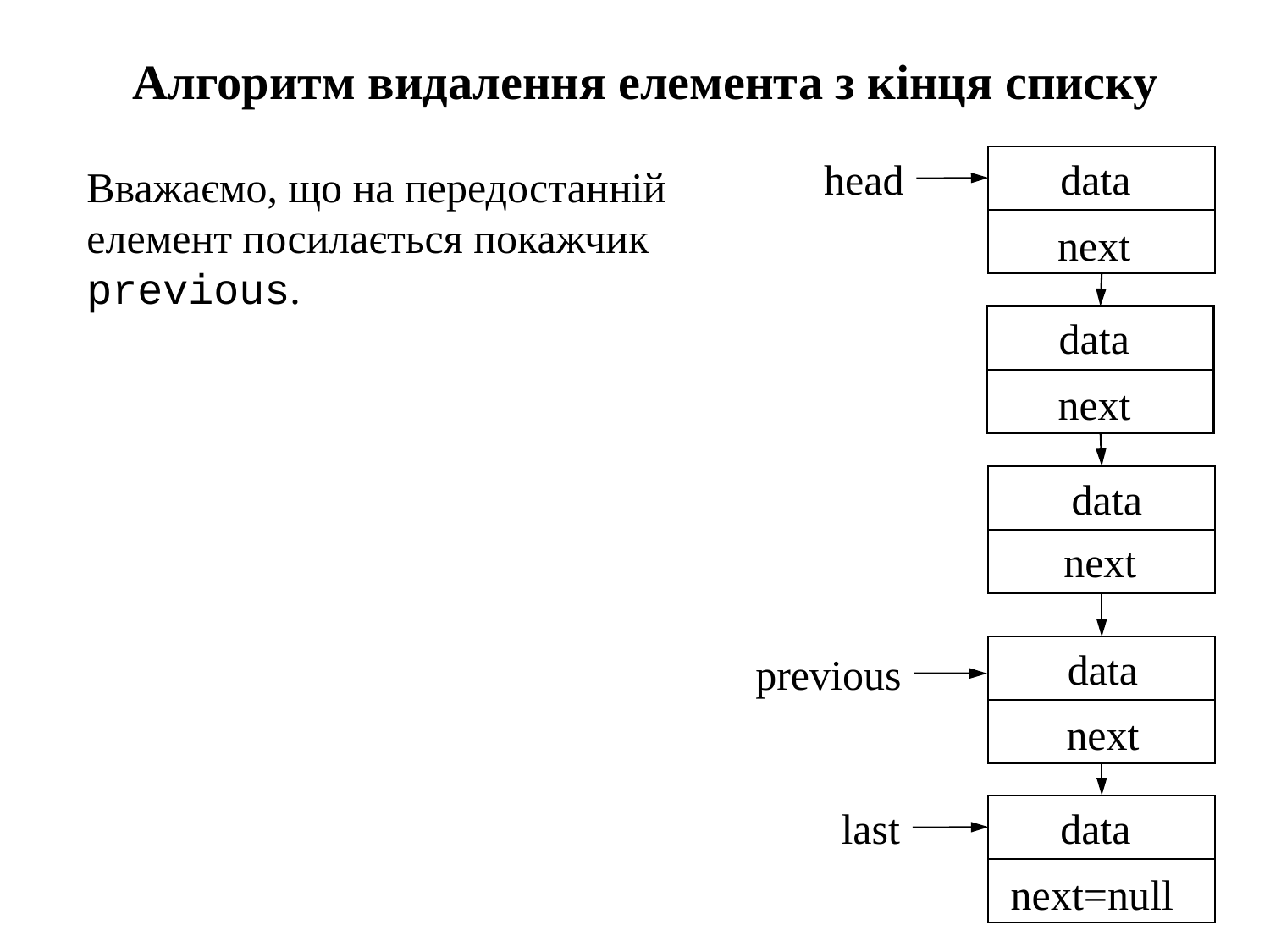

Алгоритм видалення елемента з кінця списку

data

next
head
Вважаємо, що на передостанній елемент посилається покажчик previous.

data

next

data
next

data

next
previous

data

next=null
last